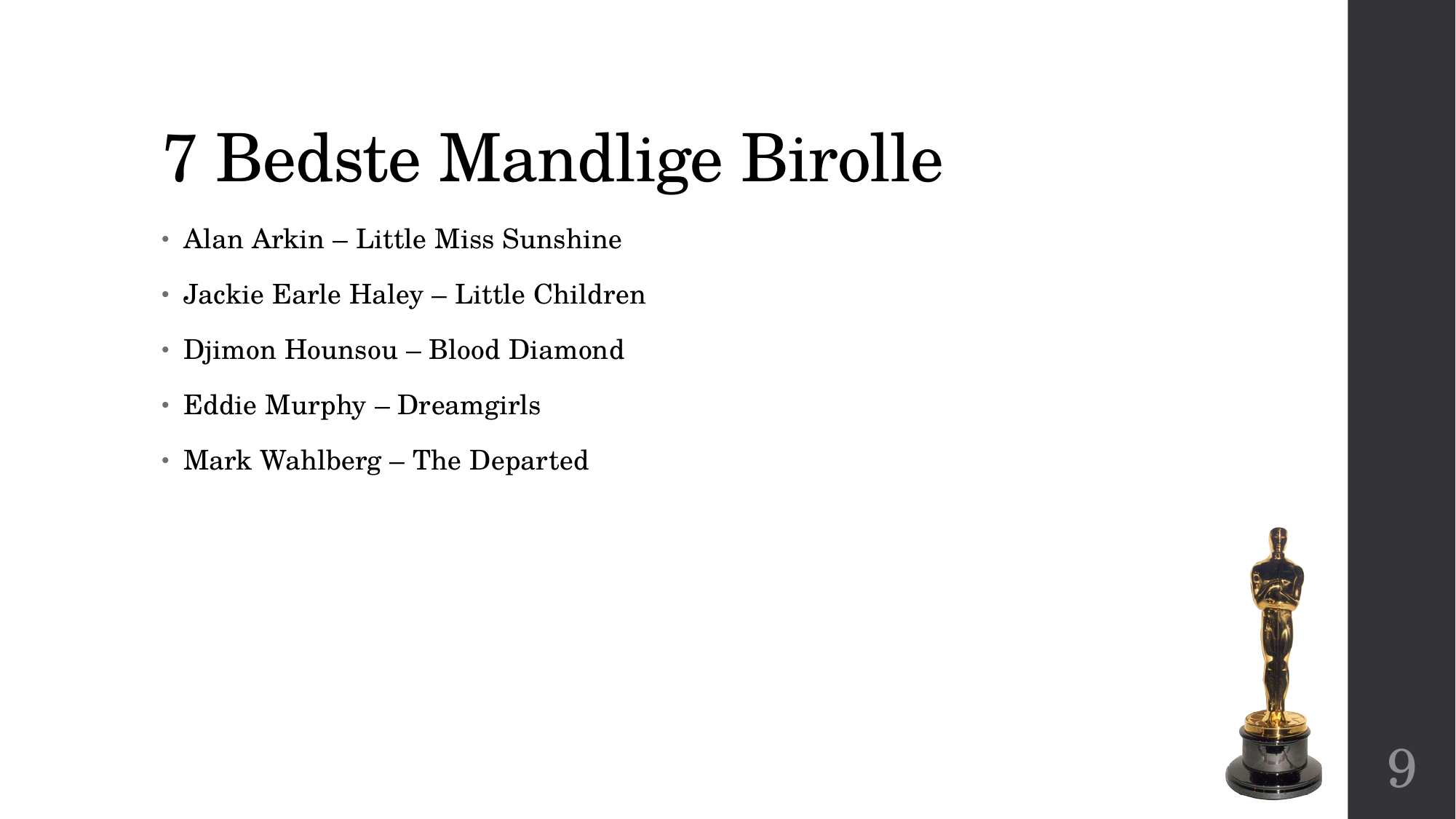

# 7 Bedste Mandlige Birolle
Alan Arkin – Little Miss Sunshine
Jackie Earle Haley – Little Children
Djimon Hounsou – Blood Diamond
Eddie Murphy – Dreamgirls
Mark Wahlberg – The Departed
9